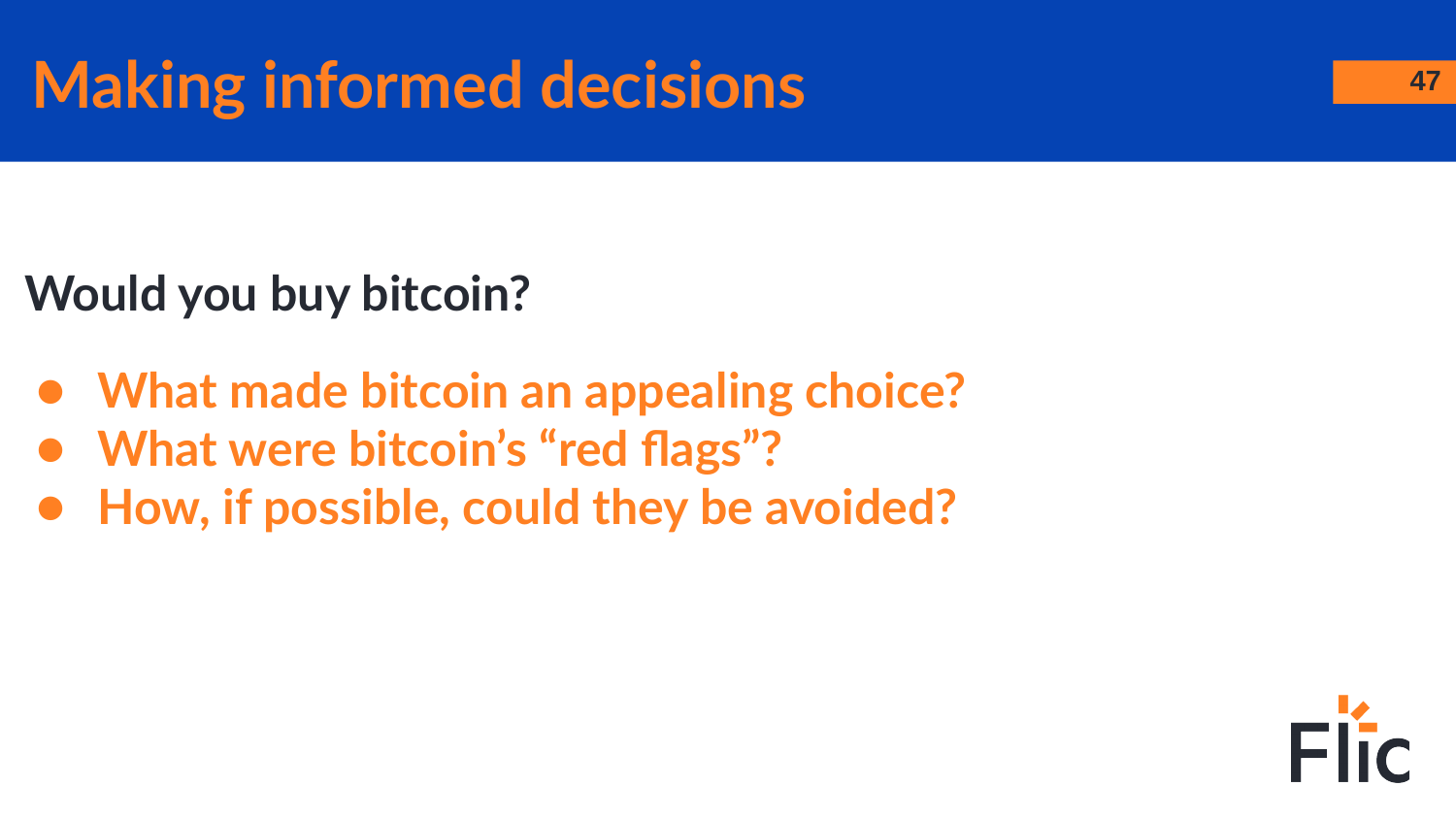

# Making informed decisions
47
Would you buy bitcoin?

What made bitcoin an appealing choice?
What were bitcoin’s “red flags”?
How, if possible, could they be avoided?